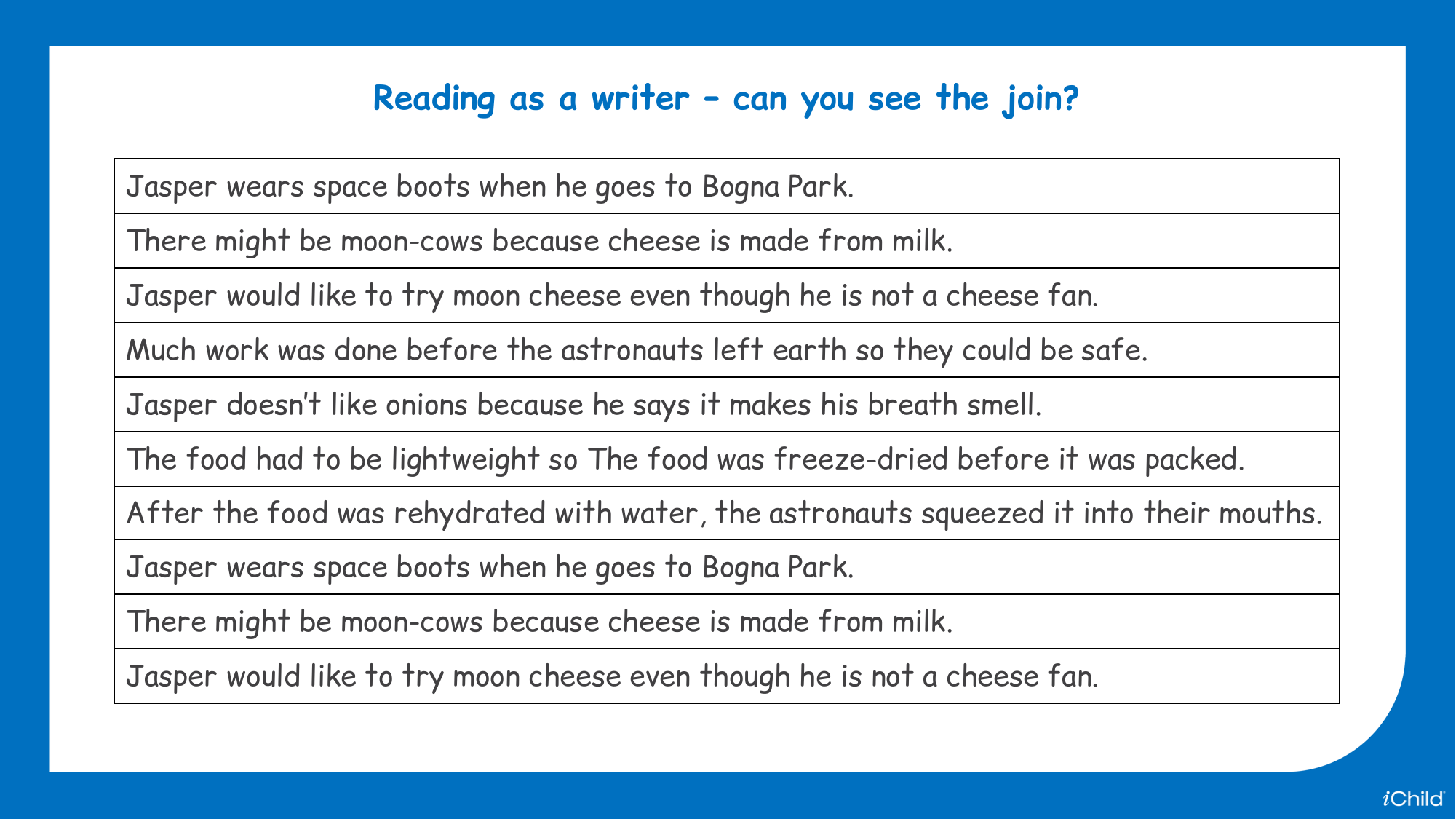

Reading as a writer – can you see the join?
| Jasper wears space boots when he goes to Bogna Park. |
| --- |
| There might be moon-cows because cheese is made from milk. |
| Jasper would like to try moon cheese even though he is not a cheese fan. |
| Much work was done before the astronauts left earth so they could be safe. |
| Jasper doesn’t like onions because he says it makes his breath smell. |
| The food had to be lightweight so The food was freeze-dried before it was packed. |
| After the food was rehydrated with water, the astronauts squeezed it into their mouths. |
| Jasper wears space boots when he goes to Bogna Park. |
| There might be moon-cows because cheese is made from milk. |
| Jasper would like to try moon cheese even though he is not a cheese fan. |